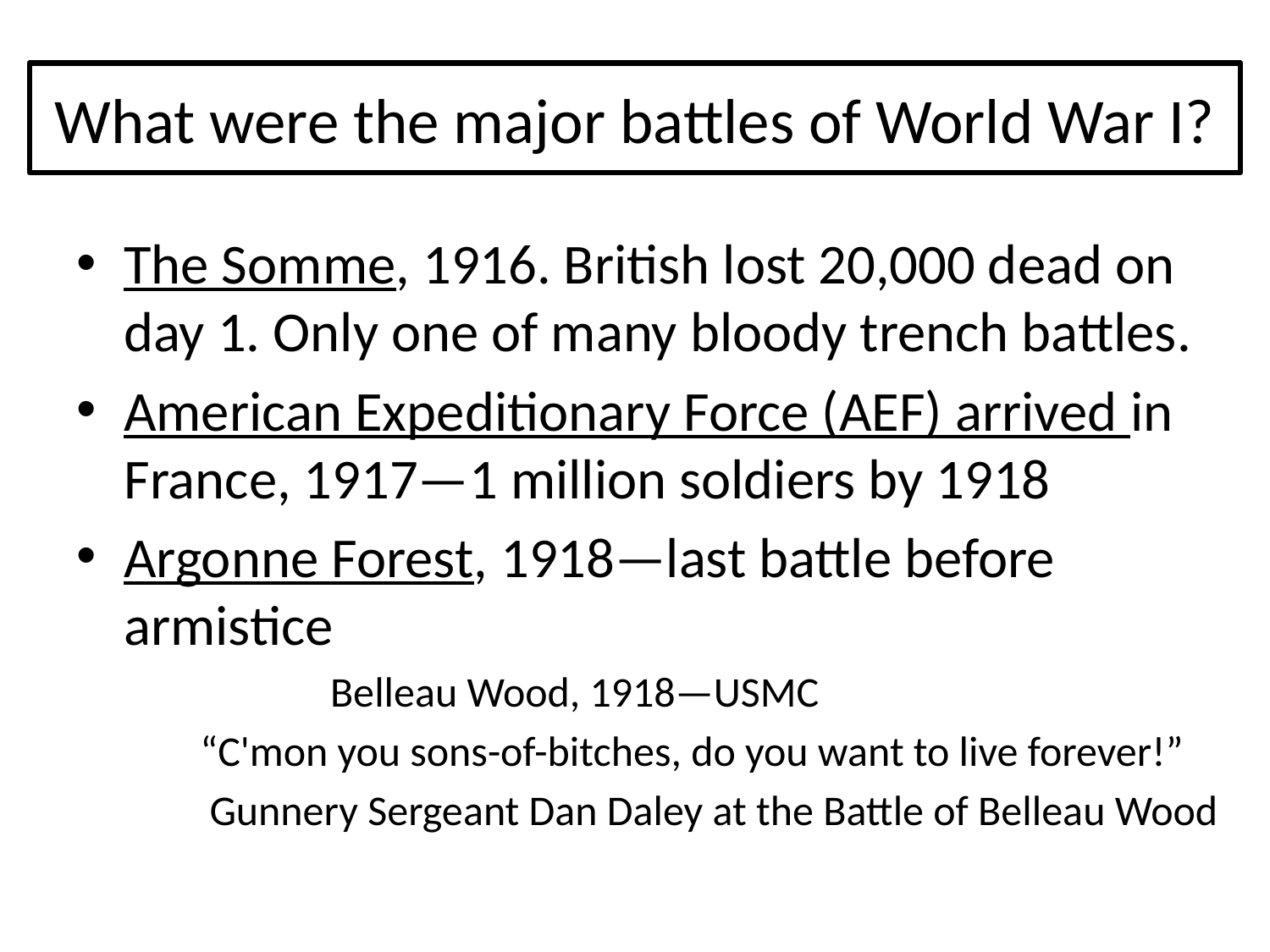

# What were the major battles of World War I?
The Somme, 1916. British lost 20,000 dead on day 1. Only one of many bloody trench battles.
American Expeditionary Force (AEF) arrived in France, 1917—1 million soldiers by 1918
Argonne Forest, 1918—last battle before armistice
		Belleau Wood, 1918—USMC
             “C'mon you sons-of-bitches, do you want to live forever!”
              Gunnery Sergeant Dan Daley at the Battle of Belleau Wood